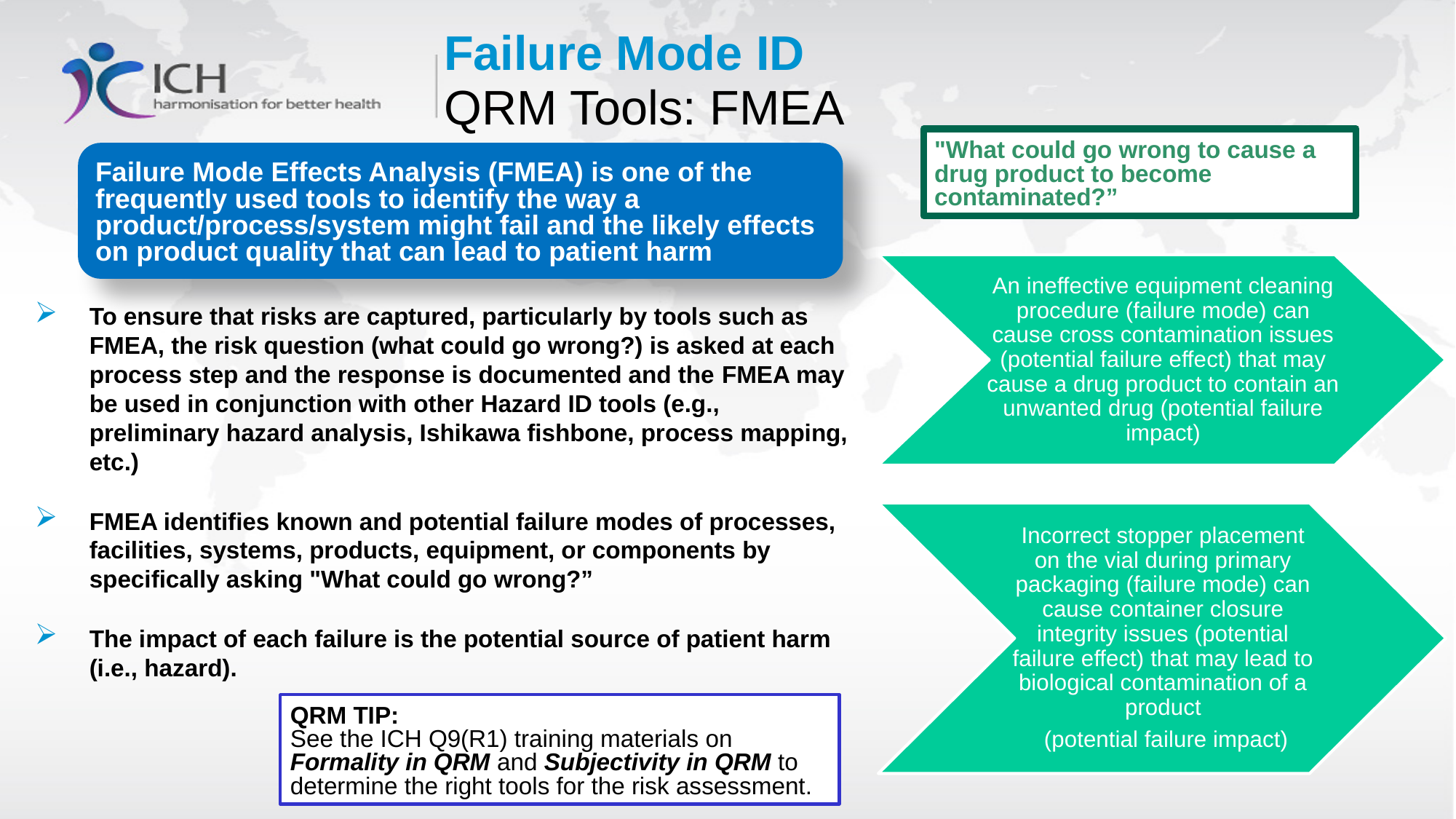

# Failure Mode ID QRM Tools: FMEA
"What could go wrong to cause a drug product to become contaminated?”
Failure Mode Effects Analysis (FMEA) is one of the frequently used tools to identify the way a product/process/system might fail and the likely effects on product quality that can lead to patient harm
An ineffective equipment cleaning procedure (failure mode) can cause cross contamination issues (potential failure effect) that may cause a drug product to contain an unwanted drug (potential failure impact)
Incorrect stopper placement on the vial during primary packaging (failure mode) can cause container closure integrity issues (potential failure effect) that may lead to biological contamination of a product
 (potential failure impact)
To ensure that risks are captured, particularly by tools such as FMEA, the risk question (what could go wrong?) is asked at each process step and the response is documented and the FMEA may be used in conjunction with other Hazard ID tools (e.g., preliminary hazard analysis, Ishikawa fishbone, process mapping, etc.)
FMEA identifies known and potential failure modes of processes, facilities, systems, products, equipment, or components by specifically asking "What could go wrong?”
The impact of each failure is the potential source of patient harm (i.e., hazard).

QRM TIP:
See the ICH Q9(R1) training materials on Formality in QRM and Subjectivity in QRM to determine the right tools for the risk assessment.